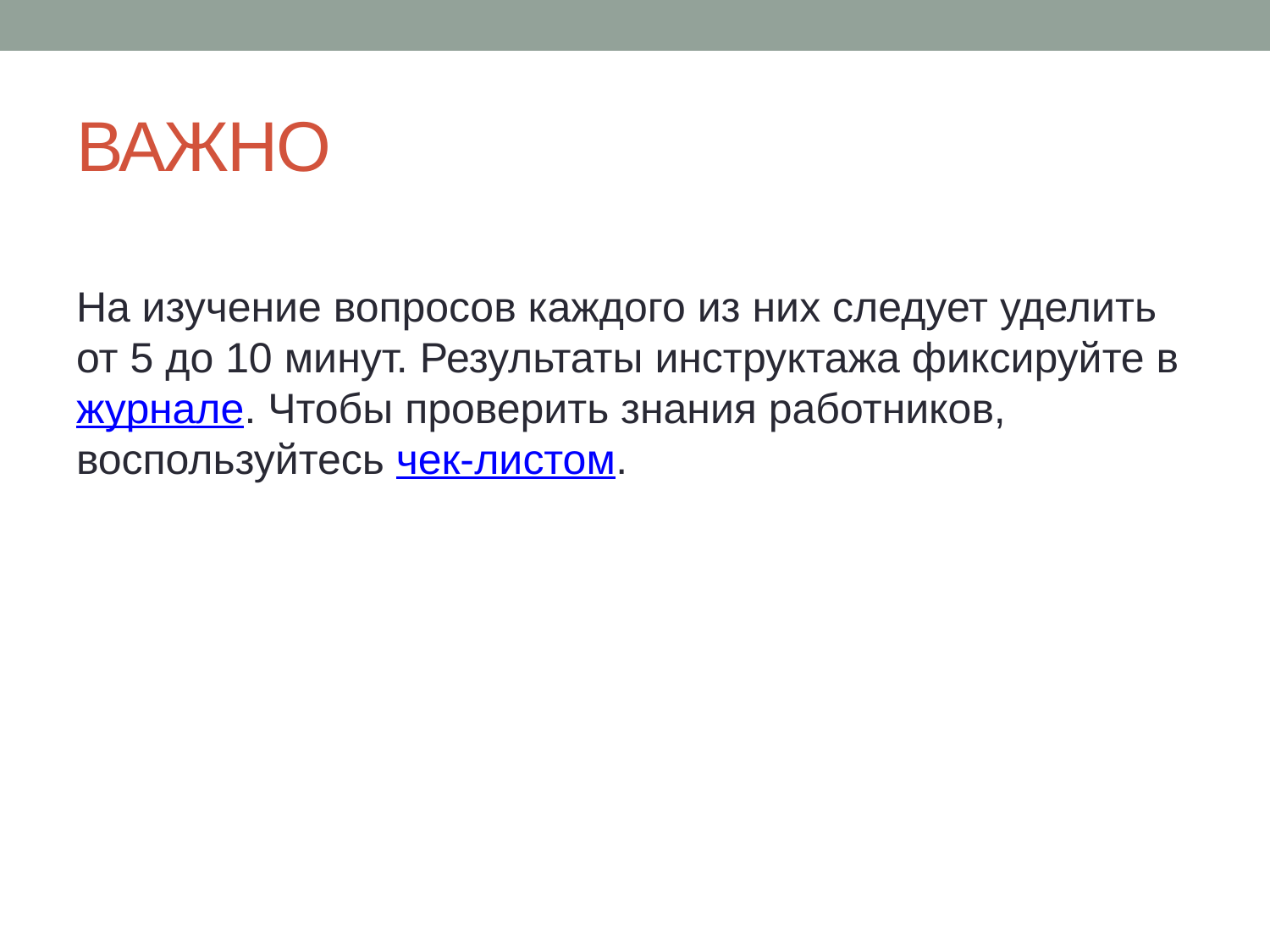

# ВАЖНО
На изучение вопросов каждого из них следует уделить от 5 до 10 минут. Результаты инструктажа фиксируйте в журнале. Чтобы проверить знания работников, воспользуйтесь чек-листом.